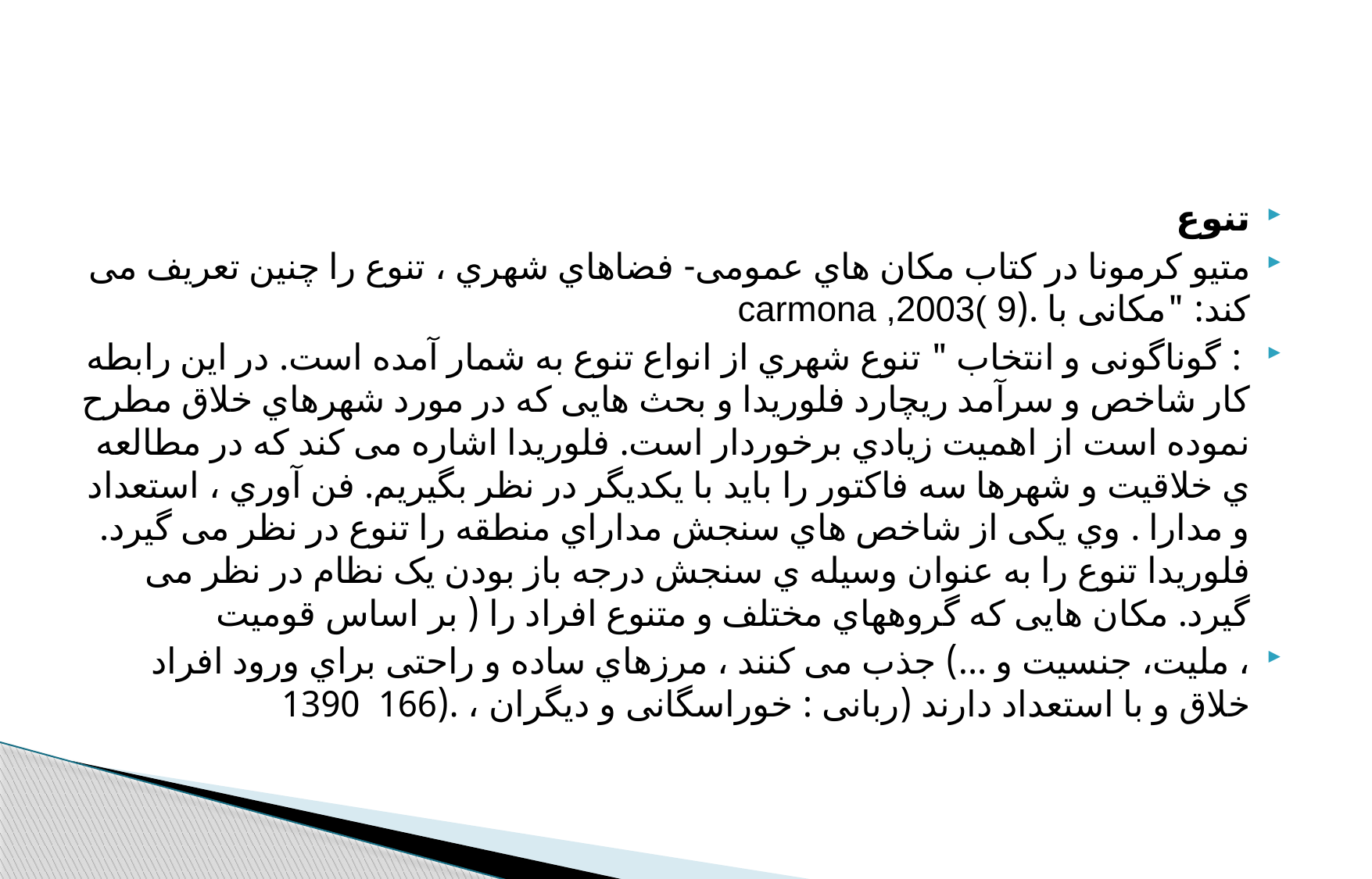

#
تنوع
متیو کرمونا در کتاب مکان هاي عمومی- فضاهاي شهري ، تنوع را چنین تعریف می کند: "مکانی با .(carmona ,2003( 9
 : گوناگونی و انتخاب " تنوع شهري از انواع تنوع به شمار آمده است. در این رابطه کار شاخص و سرآمد ریچارد فلوریدا و بحث هایی که در مورد شهرهاي خلاق مطرح نموده است از اهمیت زیادي برخوردار است. فلوریدا اشاره می کند که در مطالعه ي خلاقیت و شهرها سه فاکتور را باید با یکدیگر در نظر بگیریم. فن آوري ، استعداد و مدارا . وي یکی از شاخص هاي سنجش مداراي منطقه را تنوع در نظر می گیرد. فلوریدا تنوع را به عنوان وسیله ي سنجش درجه باز بودن یک نظام در نظر می گیرد. مکان هایی که گروههاي مختلف و متنوع افراد را ( بر اساس قومیت
، ملیت، جنسیت و ...) جذب می کنند ، مرزهاي ساده و راحتی براي ورود افراد خلاق و با استعداد دارند (ربانی : خوراسگانی و دیگران ، .(166  1390